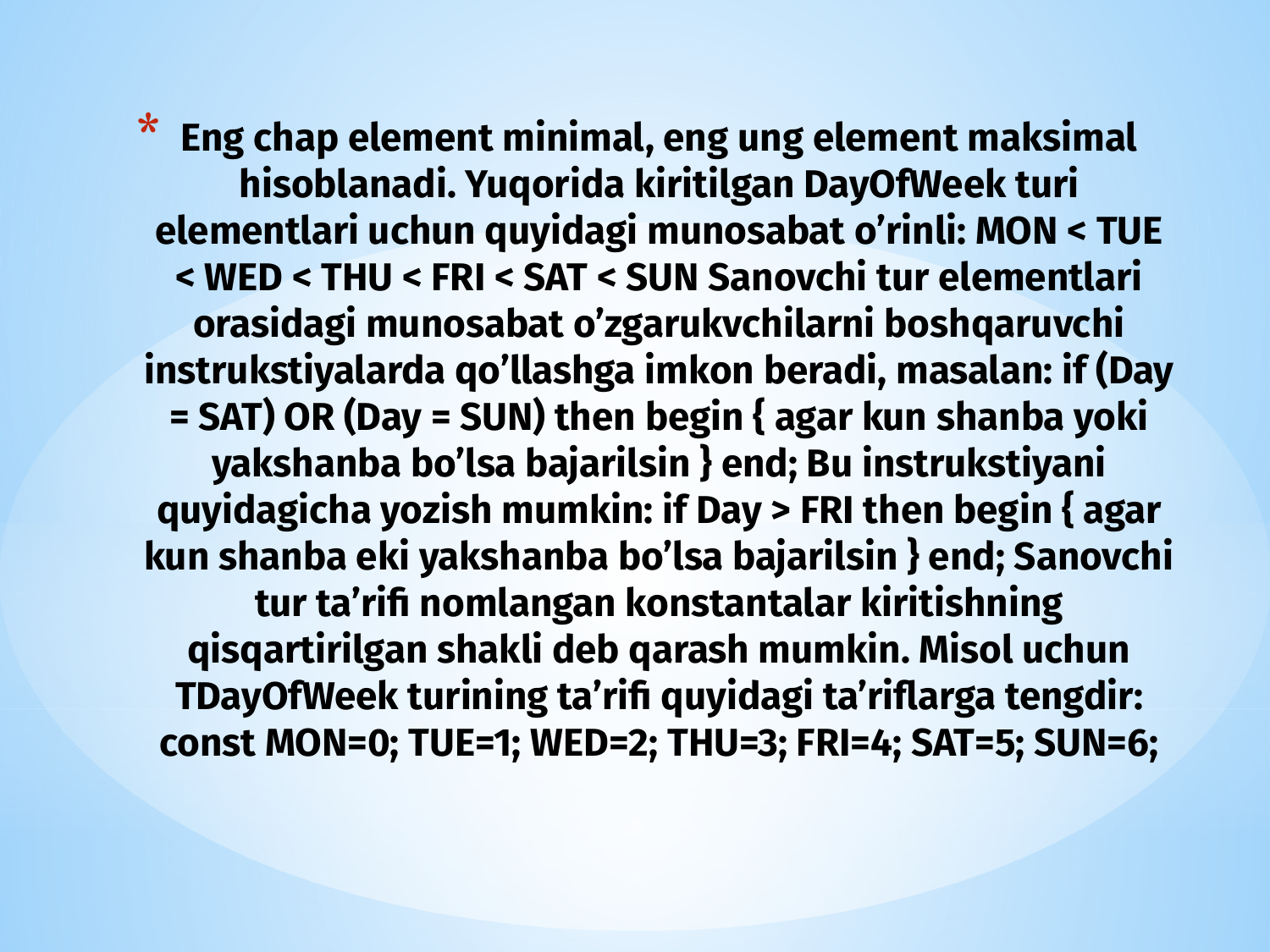

# Eng chap element minimal, eng ung element maksimal hisoblanadi. Yuqorida kiritilgan DayOfWeek turi elementlari uchun quyidagi munosabat o’rinli: MON < TUE < WED < THU < FRI < SAT < SUN Sanovchi tur elementlari orasidagi munosabat o’zgarukvchilarni boshqaruvchi instrukstiyalarda qo’llashga imkon beradi, masalan: if (Day = SAT) OR (Day = SUN) then begin { agar kun shanba yoki yakshanba bo’lsa bajarilsin } end; Bu instrukstiyani quyidagicha yozish mumkin: if Day > FRI then begin { agar kun shanba eki yakshanba bo’lsa bajarilsin } end; Sanovchi tur ta’rifi nomlangan konstantalar kiritishning qisqartirilgan shakli deb qarash mumkin. Misol uchun TDayOfWeek turining ta’rifi quyidagi ta’riflarga tengdir: const MON=0; TUE=1; WED=2; THU=3; FRI=4; SAT=5; SUN=6;